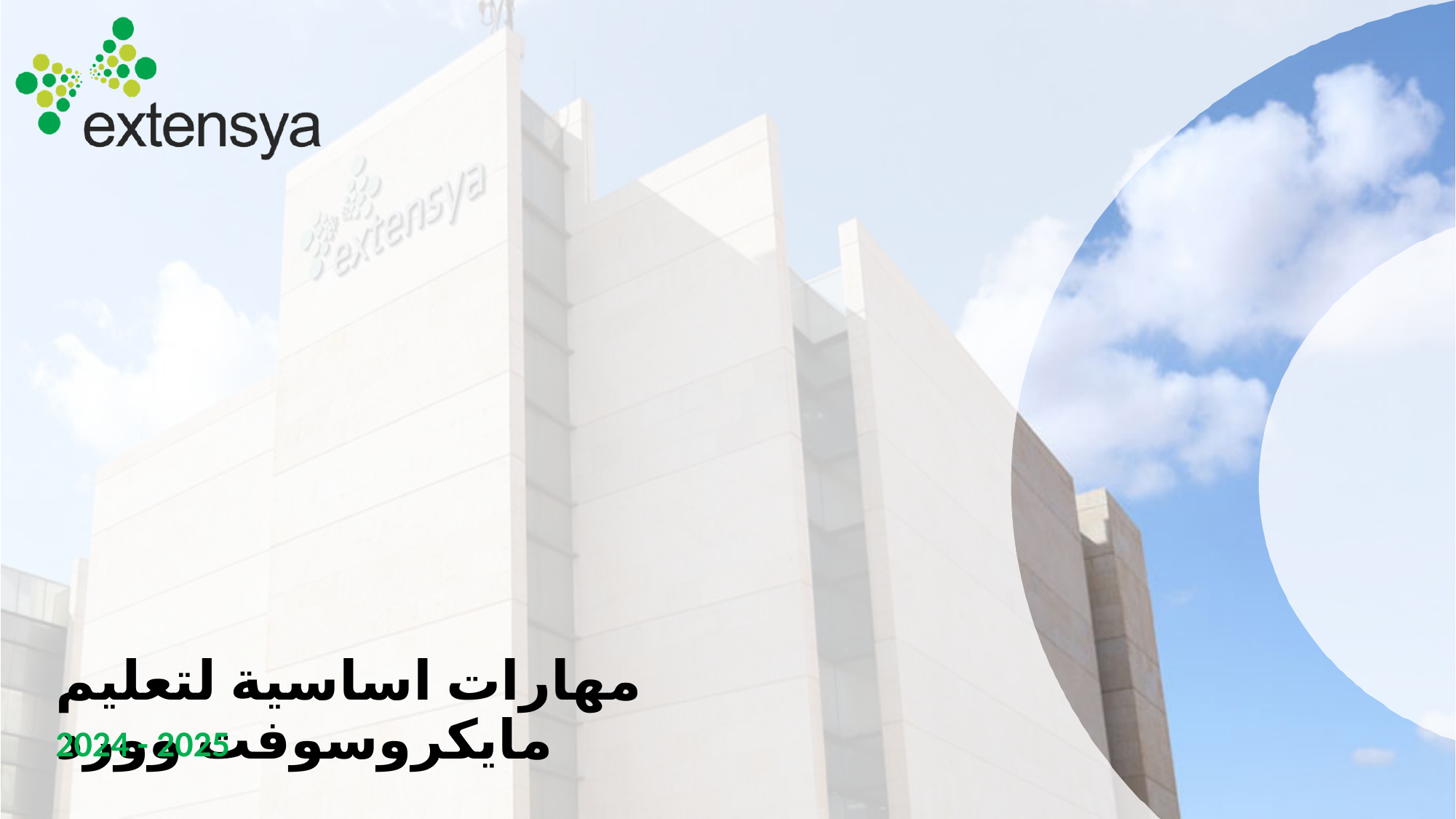

مهارات اساسية لتعليم مايكروسوفت وورد
2024 - 2025